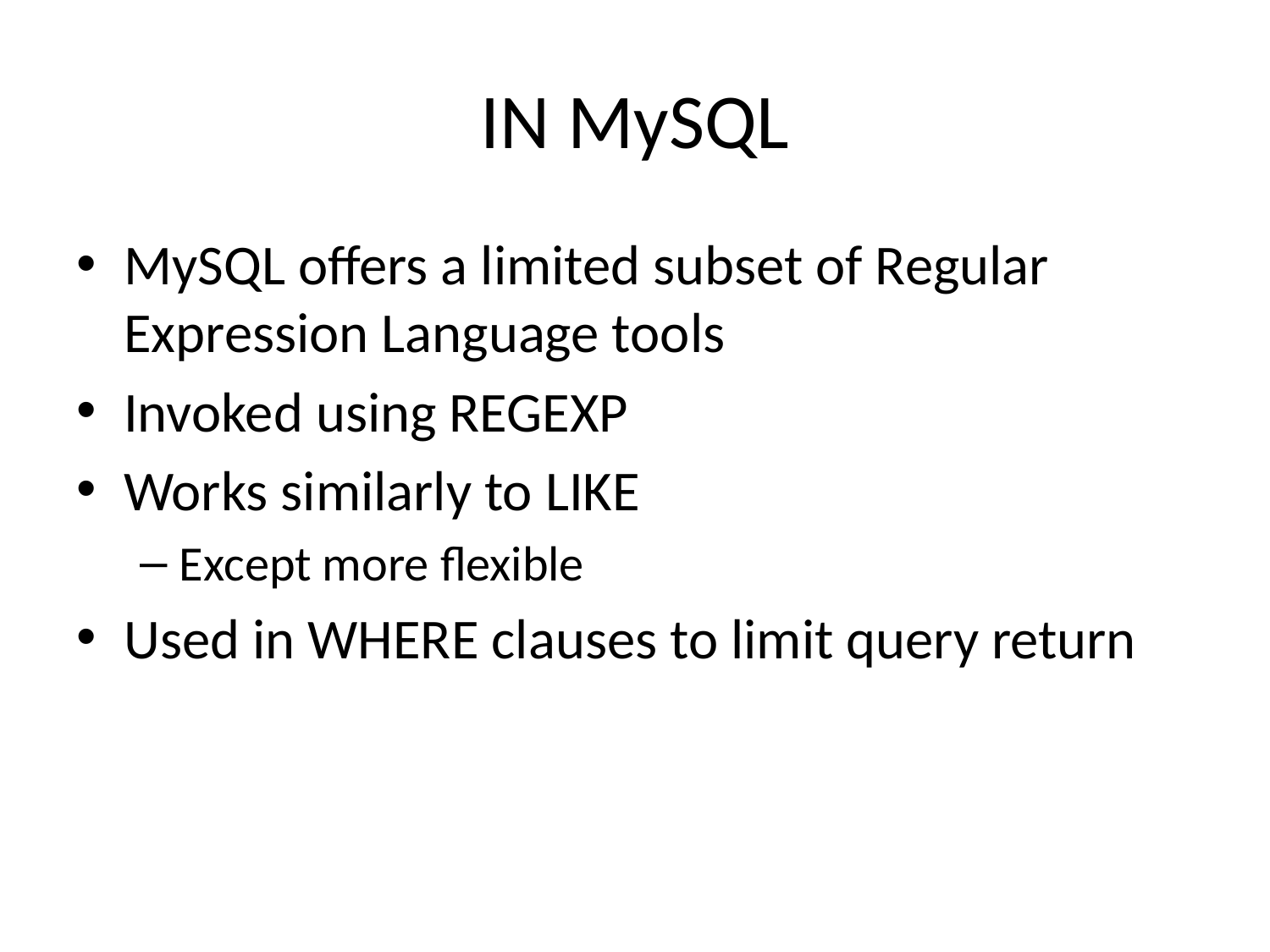

# IN MySQL
MySQL offers a limited subset of Regular Expression Language tools
Invoked using REGEXP
Works similarly to LIKE
Except more flexible
Used in WHERE clauses to limit query return